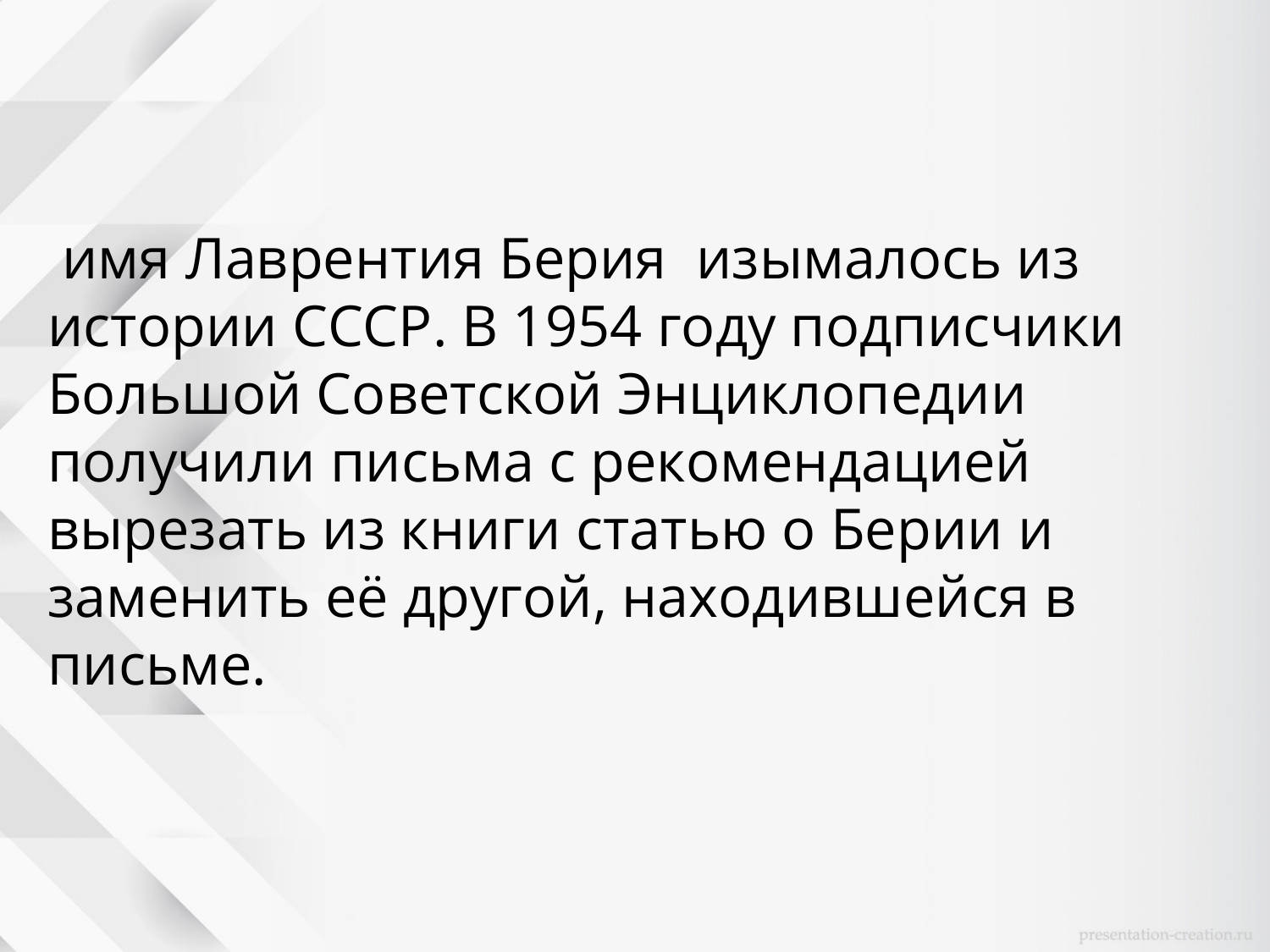

имя Лаврентия Берия  изымалось из истории СССР. В 1954 году подписчики Большой Советской Энциклопедии получили письма с рекомендацией вырезать из книги статью о Берии и заменить её другой, находившейся в письме.